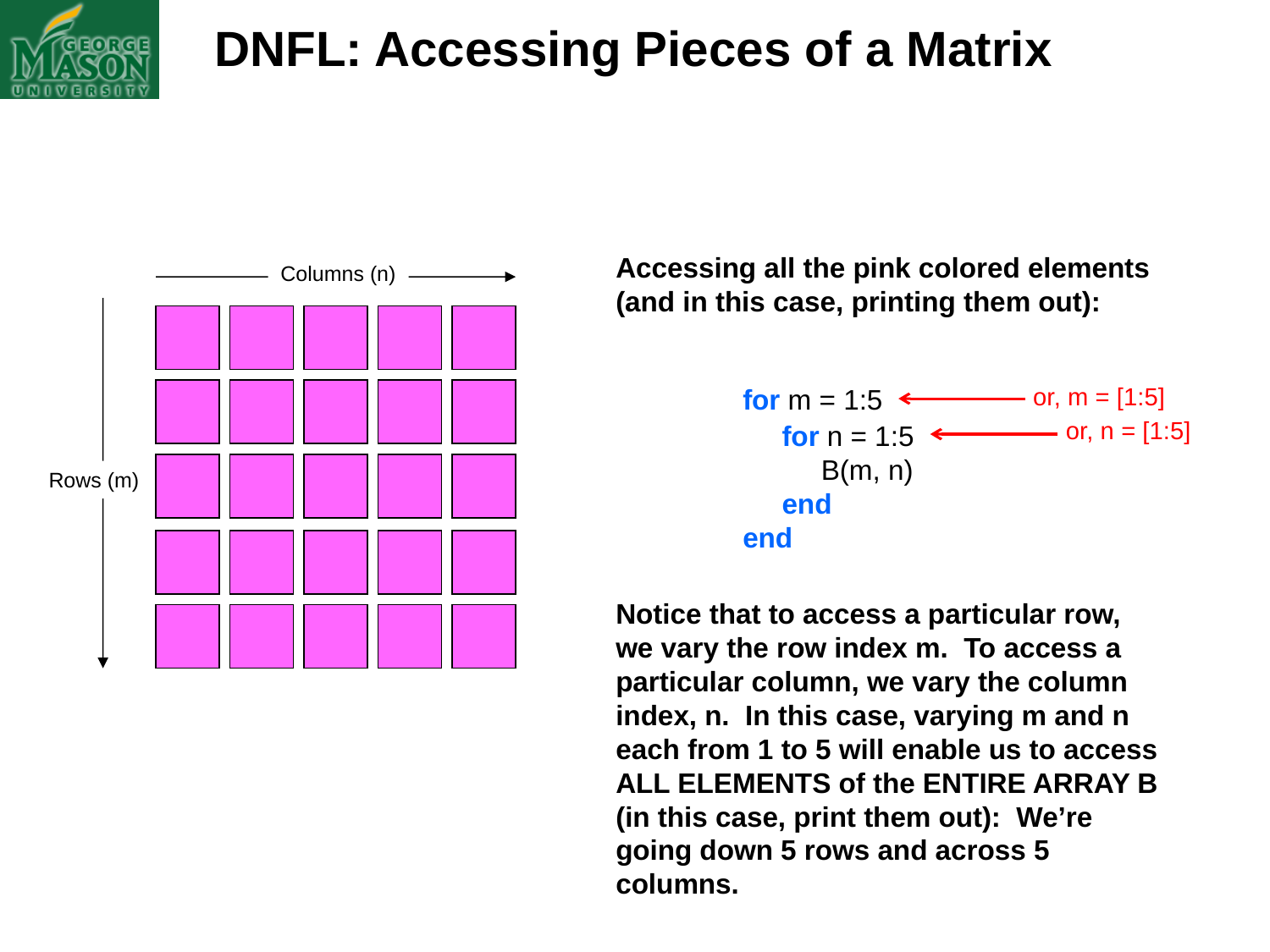

DNFL: Accessing Pieces of a Matrix
Accessing all the pink colored elements (and in this case, printing them out):

	for m = 1:5
	     for n = 1:5
       	          B(m, n)
   	     end
	end
Columns (n)

or, m = [1:5]

or, n = [1:5]

Rows (m)

Notice that to access a particular row, we vary the row index m.  To access a particular column, we vary the column index, n.  In this case, varying m and n each from 1 to 5 will enable us to access ALL ELEMENTS of the ENTIRE ARRAY B (in this case, print them out):  We’re going down 5 rows and across 5 columns.